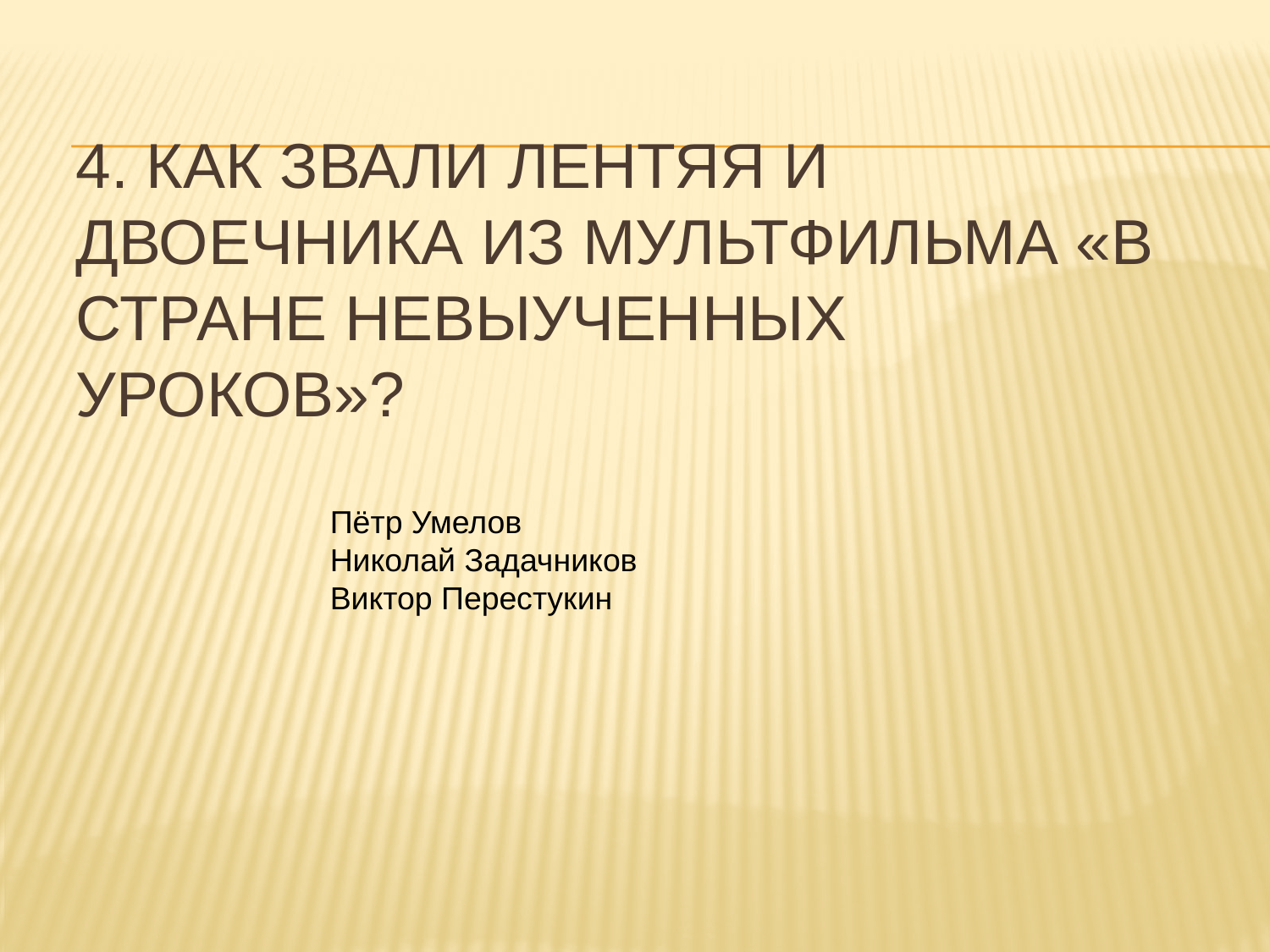

# 4. Как звали лентяя и двоечника из мультфильма «В стране невыученных уроков»?
Пётр Умелов
Николай Задачников
Виктор Перестукин